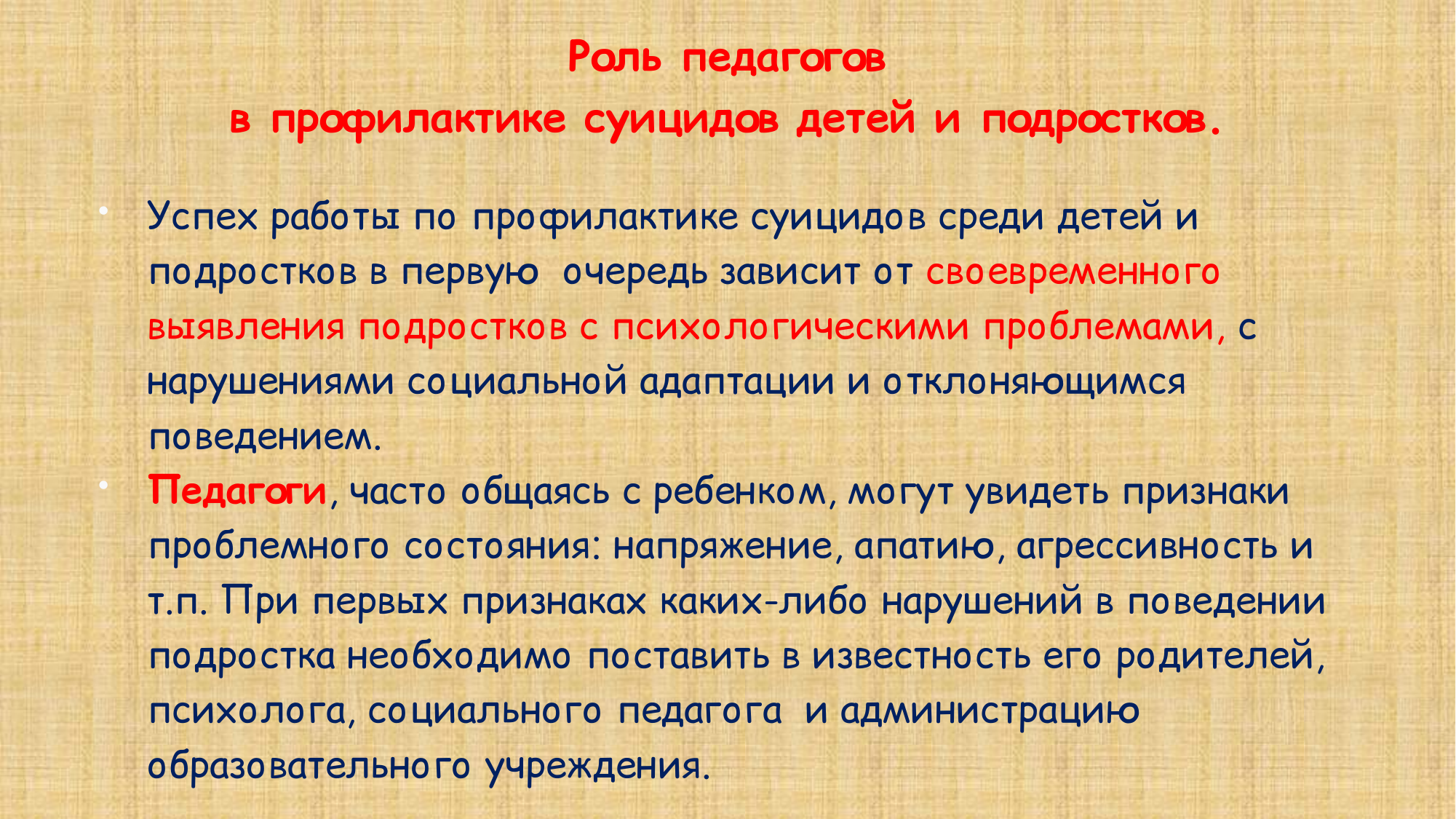

# Роль педагогов в профилактике суицидов детей и подростков.
Успех работы по профилактике суицидов среди детей и подростков в первую  очередь зависит от своевременного выявления подростков с психологическими проблемами, с нарушениями социальной адаптации и отклоняющимся поведением.
Педагоги, часто общаясь с ребенком, могут увидеть признаки проблемного состояния: напряжение, апатию, агрессивность и т.п. При первых признаках каких-либо нарушений в поведении подростка необходимо поставить в известность его родителей, психолога, социального педагога  и администрацию образовательного учреждения.